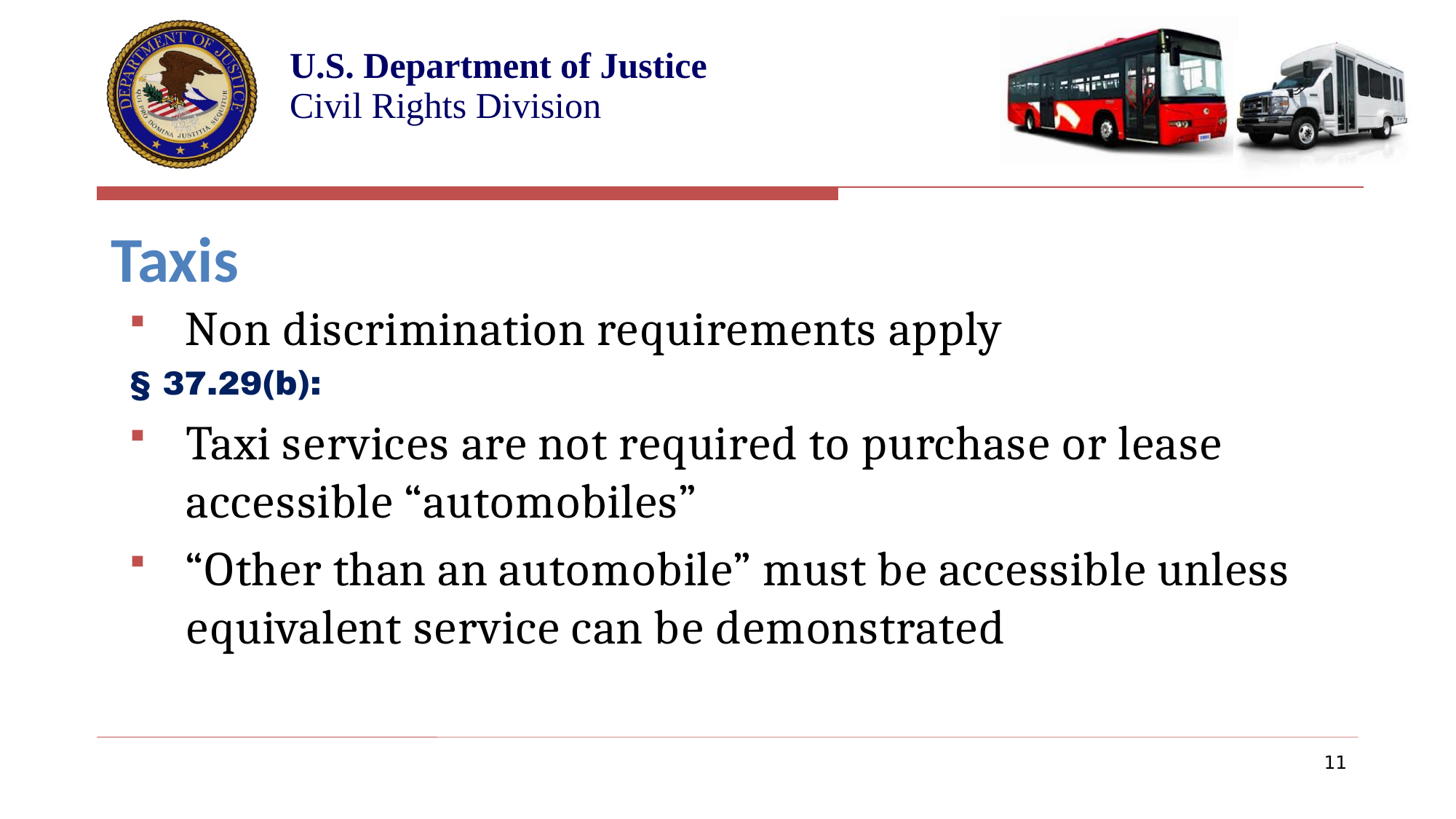

# Taxis
Non discrimination requirements apply
§ 37.29(b):
Taxi services are not required to purchase or lease accessible “automobiles”
“Other than an automobile” must be accessible unless equivalent service can be demonstrated

11